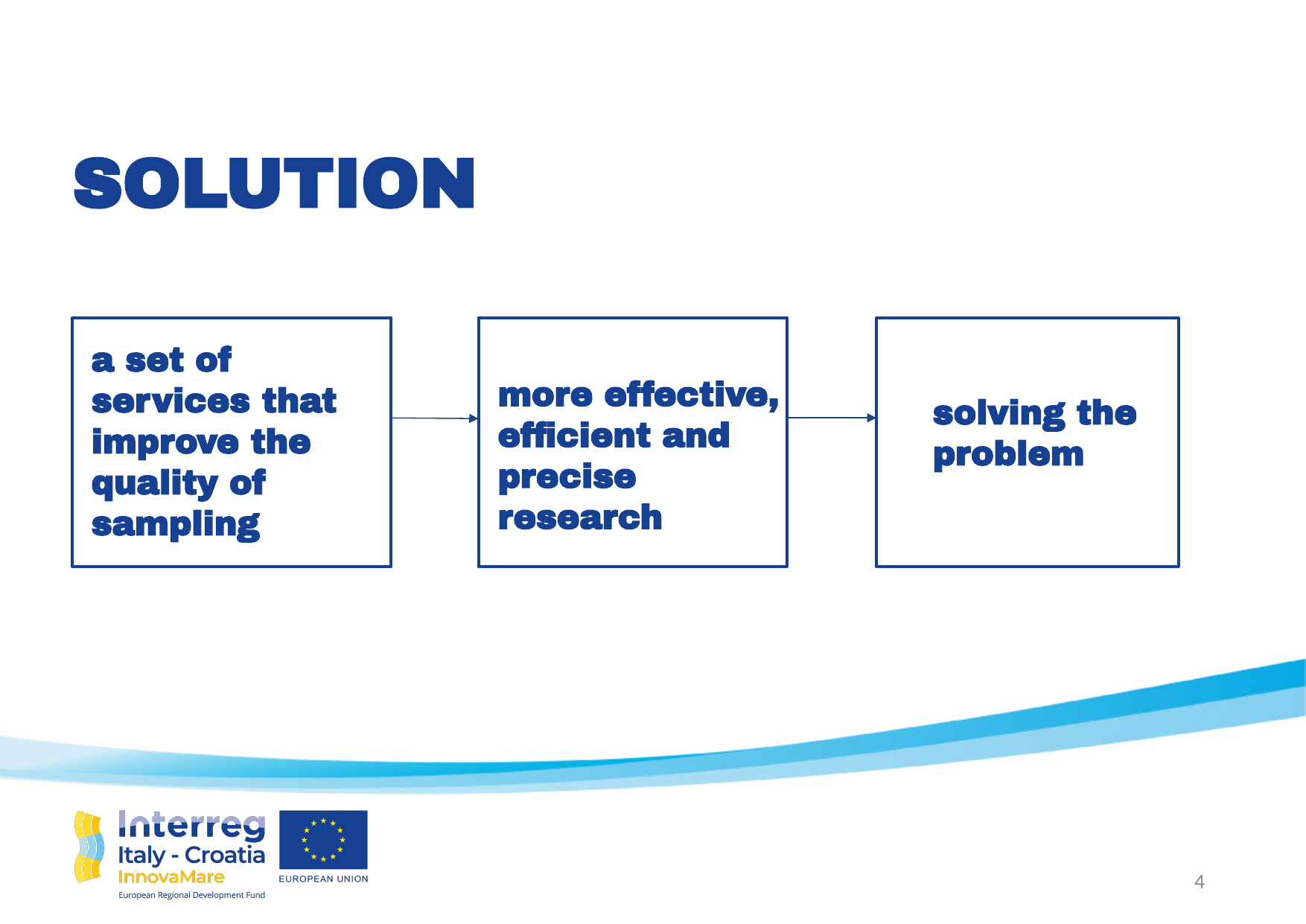

SOLUTION

a set of services that improve the quality of sampling

more effective,
efficient and precise research

solving the problem

4